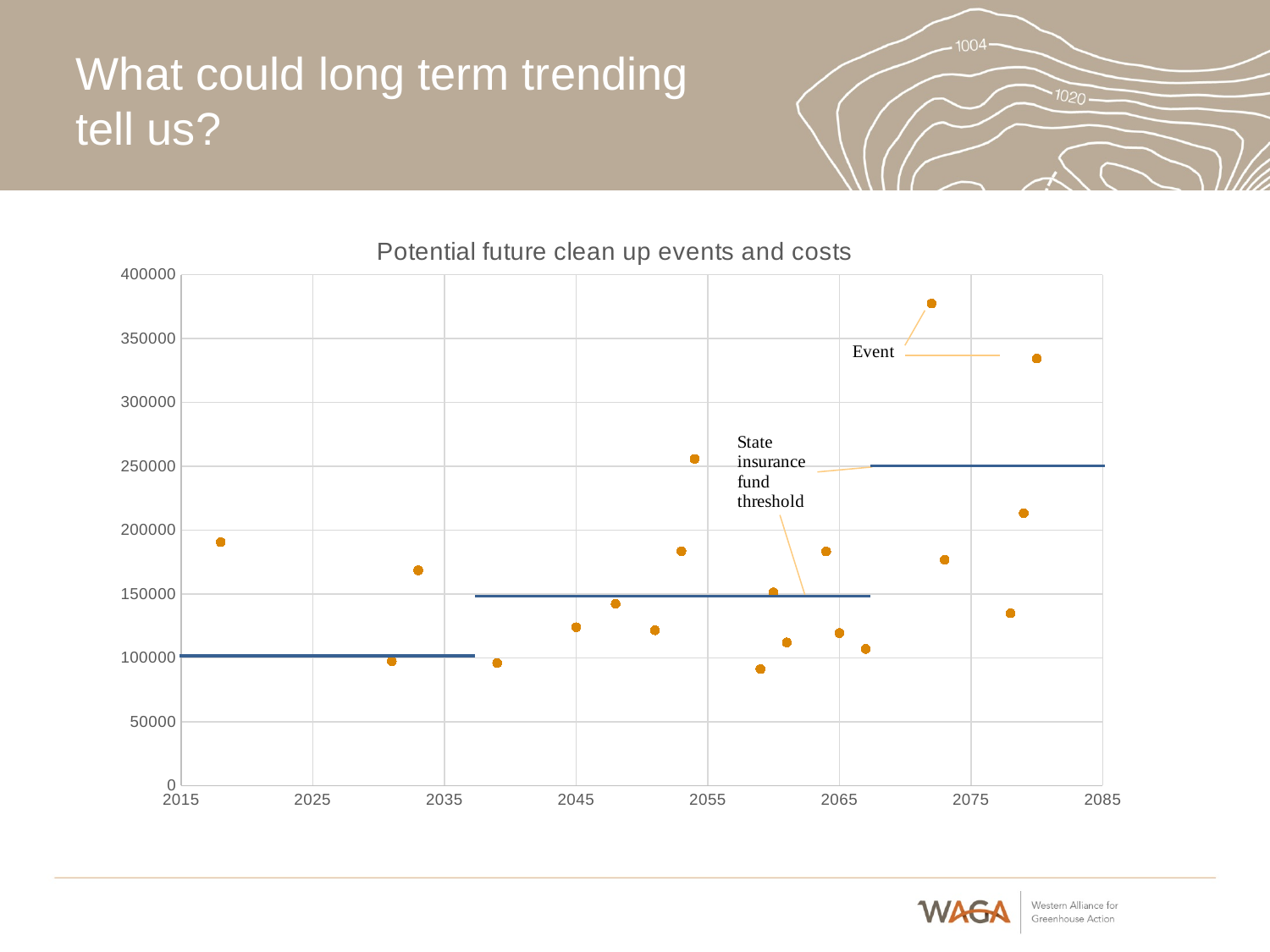

# What could long term trending tell us?

### Chart: Potential future clean up events and costs

| Category |  |
|---|---|